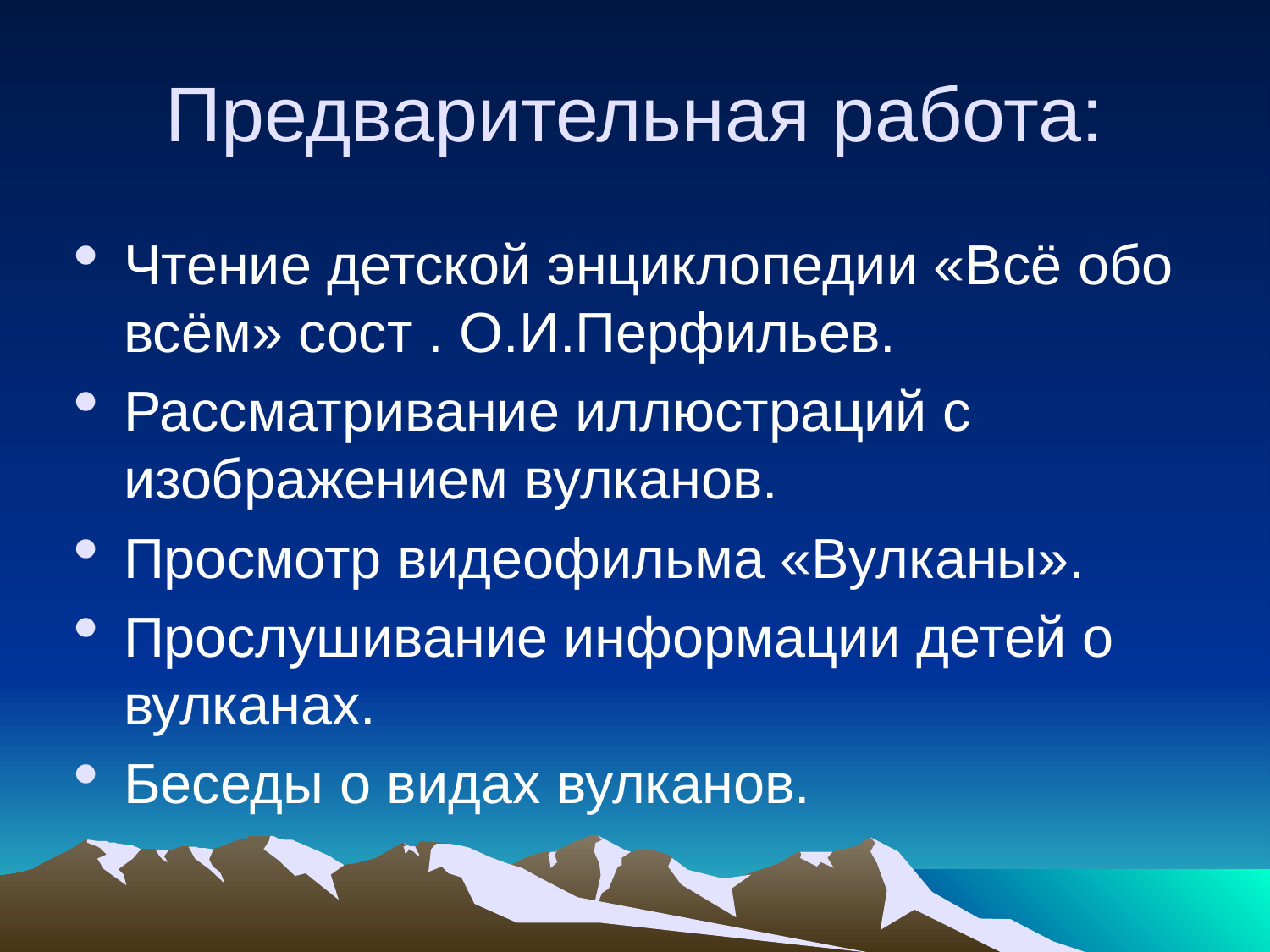

Предварительная работа:
Чтение детской энциклопедии «Всё обо всём» сост . О.И.Перфильев.
Рассматривание иллюстраций с изображением вулканов.
Просмотр видеофильма «Вулканы».
Прослушивание информации детей о вулканах.
Беседы о видах вулканов.